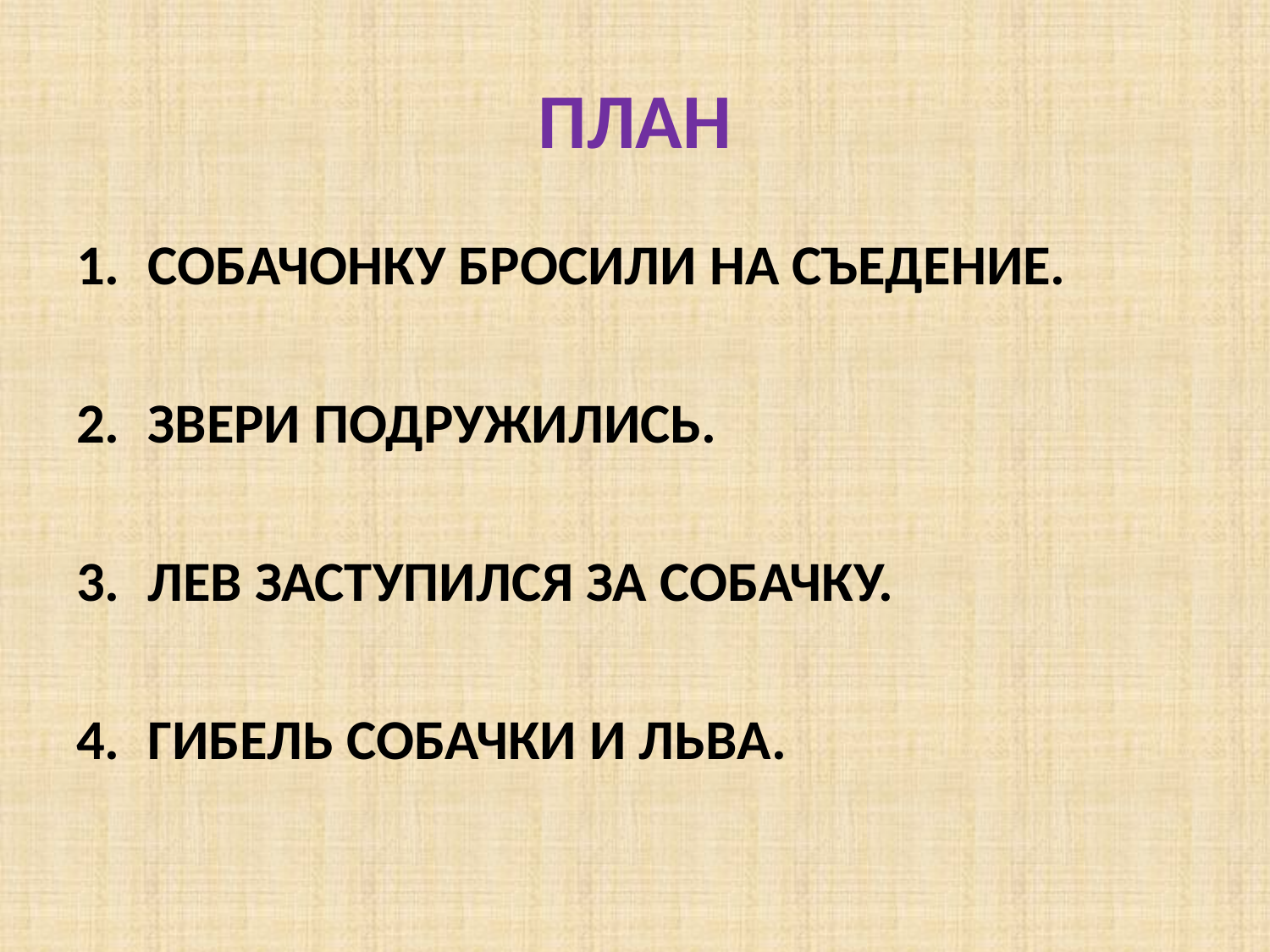

# ПЛАН
СОБАЧОНКУ БРОСИЛИ НА СЪЕДЕНИЕ.

ЗВЕРИ ПОДРУЖИЛИСЬ.

ЛЕВ ЗАСТУПИЛСЯ ЗА СОБАЧКУ.

ГИБЕЛЬ СОБАЧКИ И ЛЬВА.